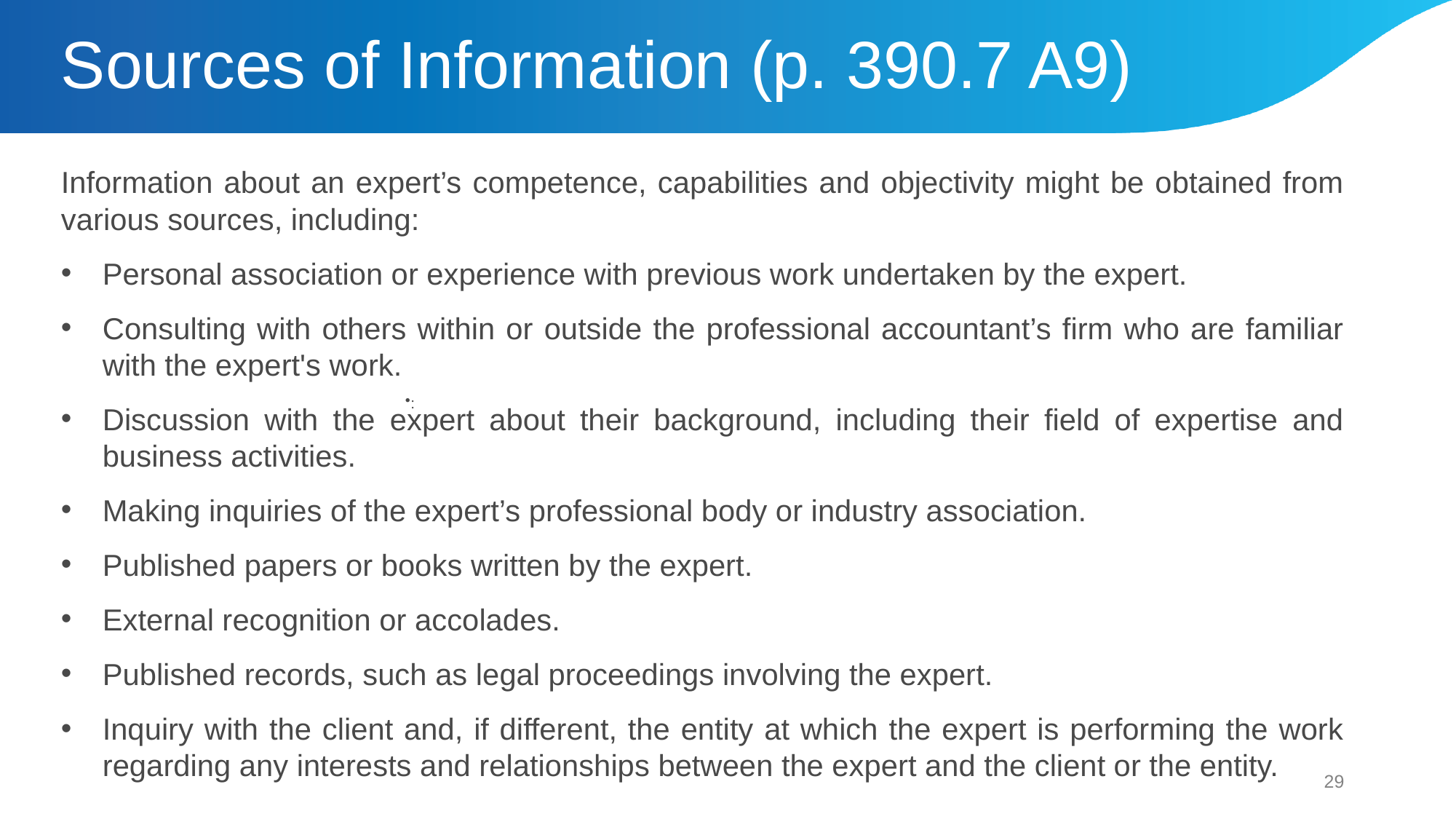

# Sources of Information (p. 390.7 A9)
Information about an expert’s competence, capabilities and objectivity might be obtained from various sources, including:
Personal association or experience with previous work undertaken by the expert.
Consulting with others within or outside the professional accountant’s firm who are familiar with the expert's work.
Discussion with the expert about their background, including their field of expertise and business activities.
Making inquiries of the expert’s professional body or industry association.
Published papers or books written by the expert.
External recognition or accolades.
Published records, such as legal proceedings involving the expert.
Inquiry with the client and, if different, the entity at which the expert is performing the work regarding any interests and relationships between the expert and the client or the entity.
:
29